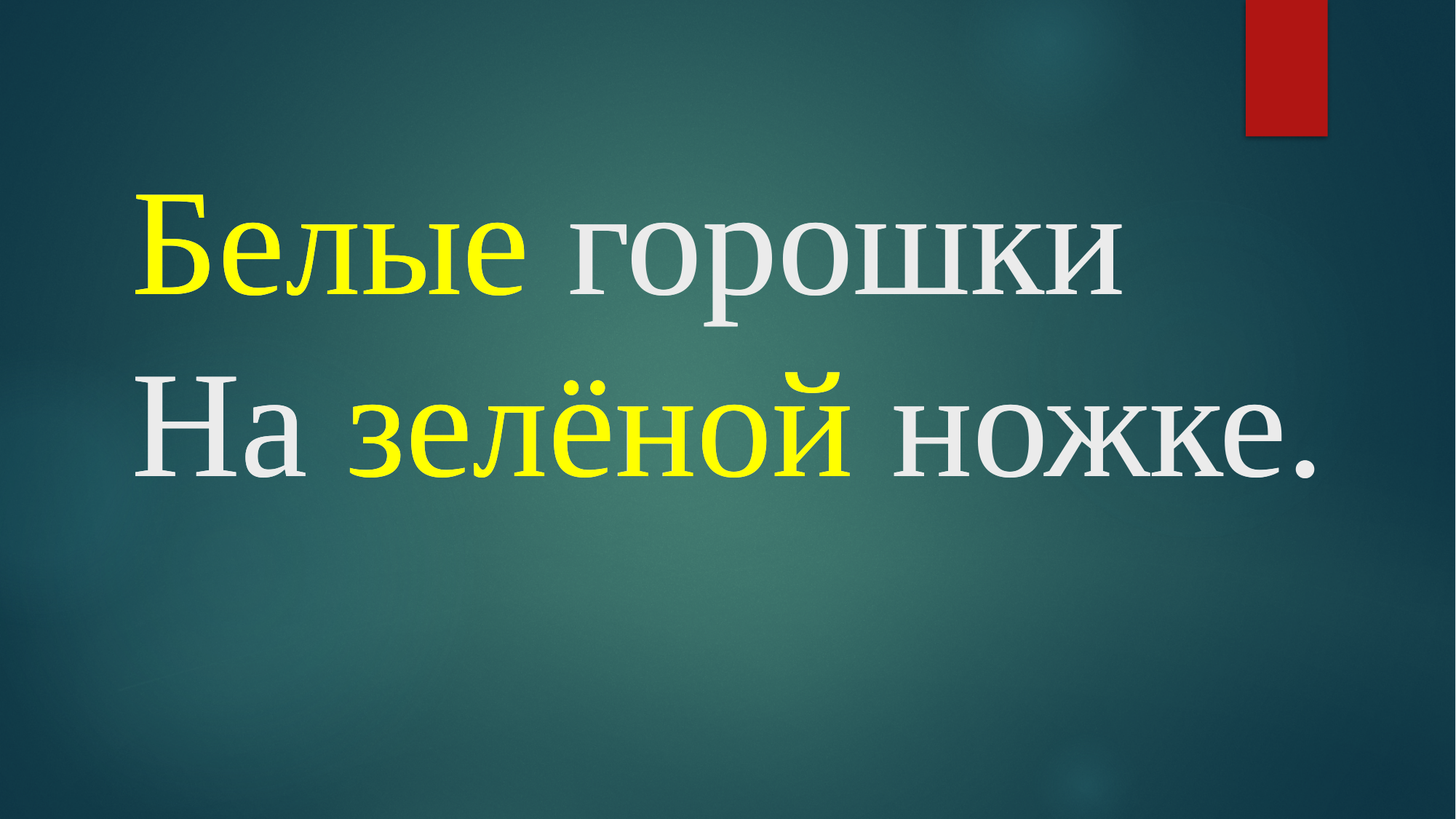

# Белые горошки На зелёной ножке.
Белые горошки
На зелёной ножке.